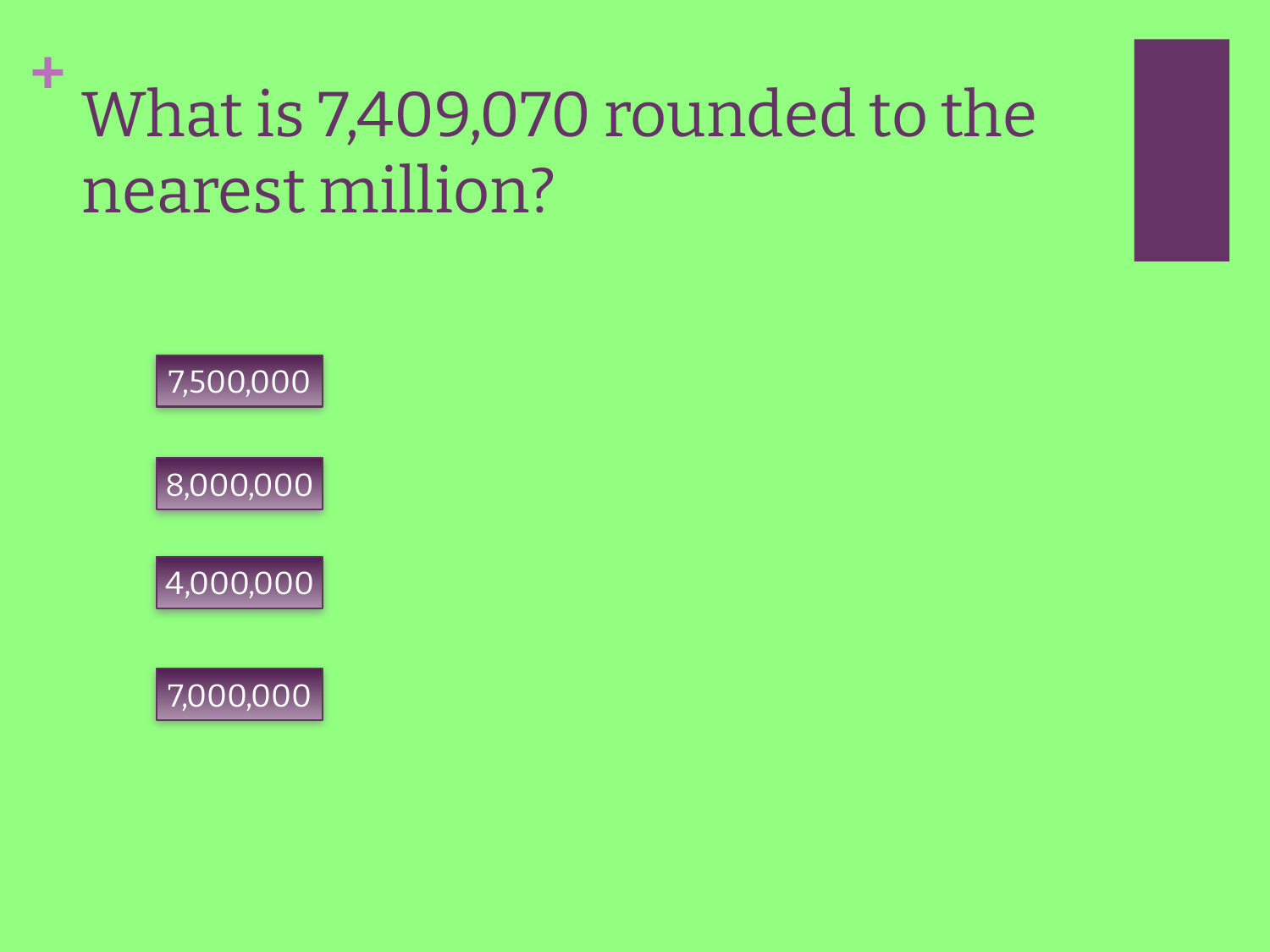

# What is 7,409,070 rounded to the nearest million?

7,500,000

8,000,000

4,000,000

7,000,000